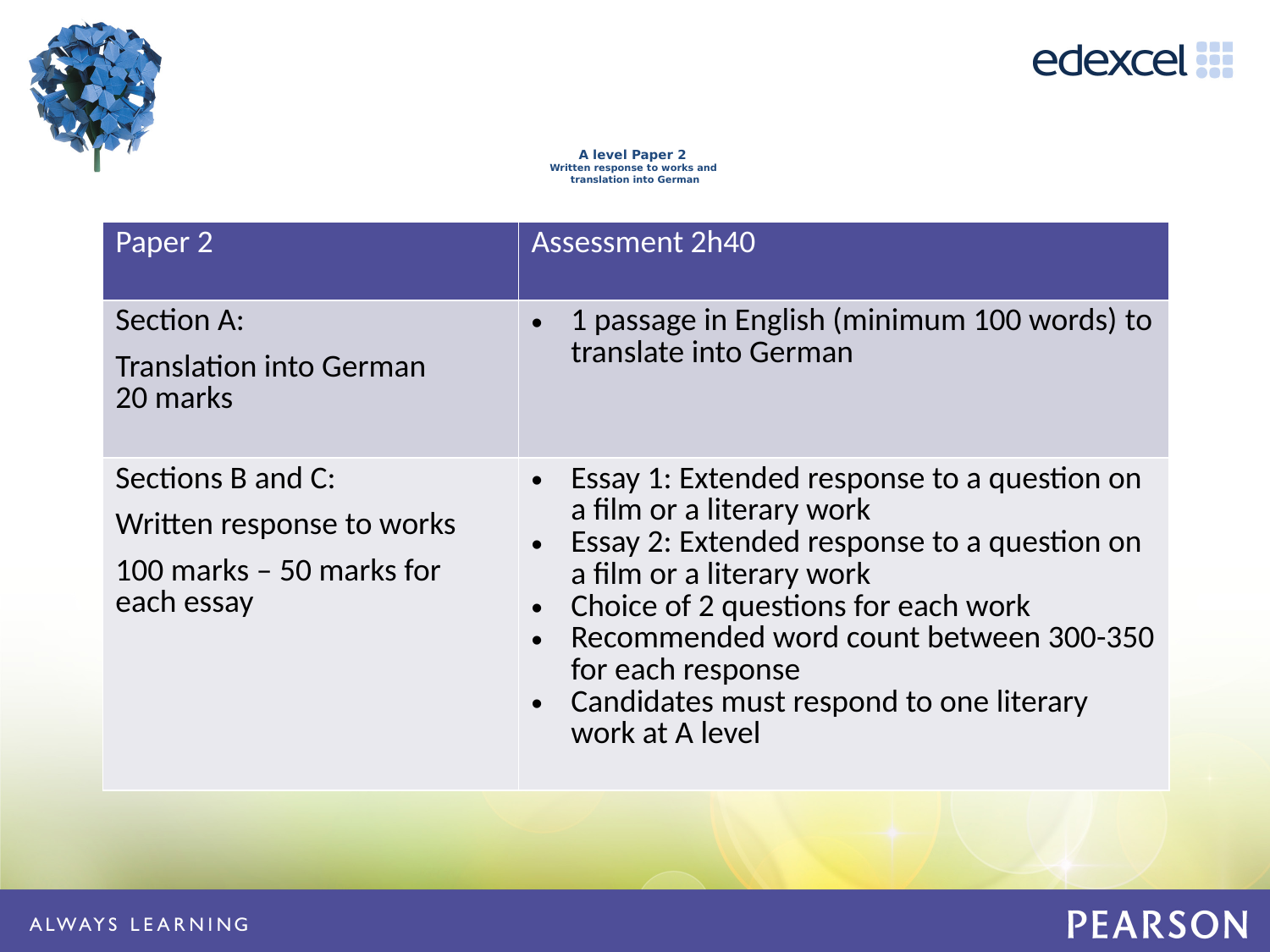

# A level Paper 2 Written response to works and translation into German
| Paper 2 | Assessment 2h40 |
| --- | --- |
| Section A: Translation into German 20 marks | 1 passage in English (minimum 100 words) to translate into German |
| Sections B and C: Written response to works 100 marks – 50 marks for each essay | Essay 1: Extended response to a question on a film or a literary work Essay 2: Extended response to a question on a film or a literary work Choice of 2 questions for each work Recommended word count between 300-350 for each response Candidates must respond to one literary work at A level |